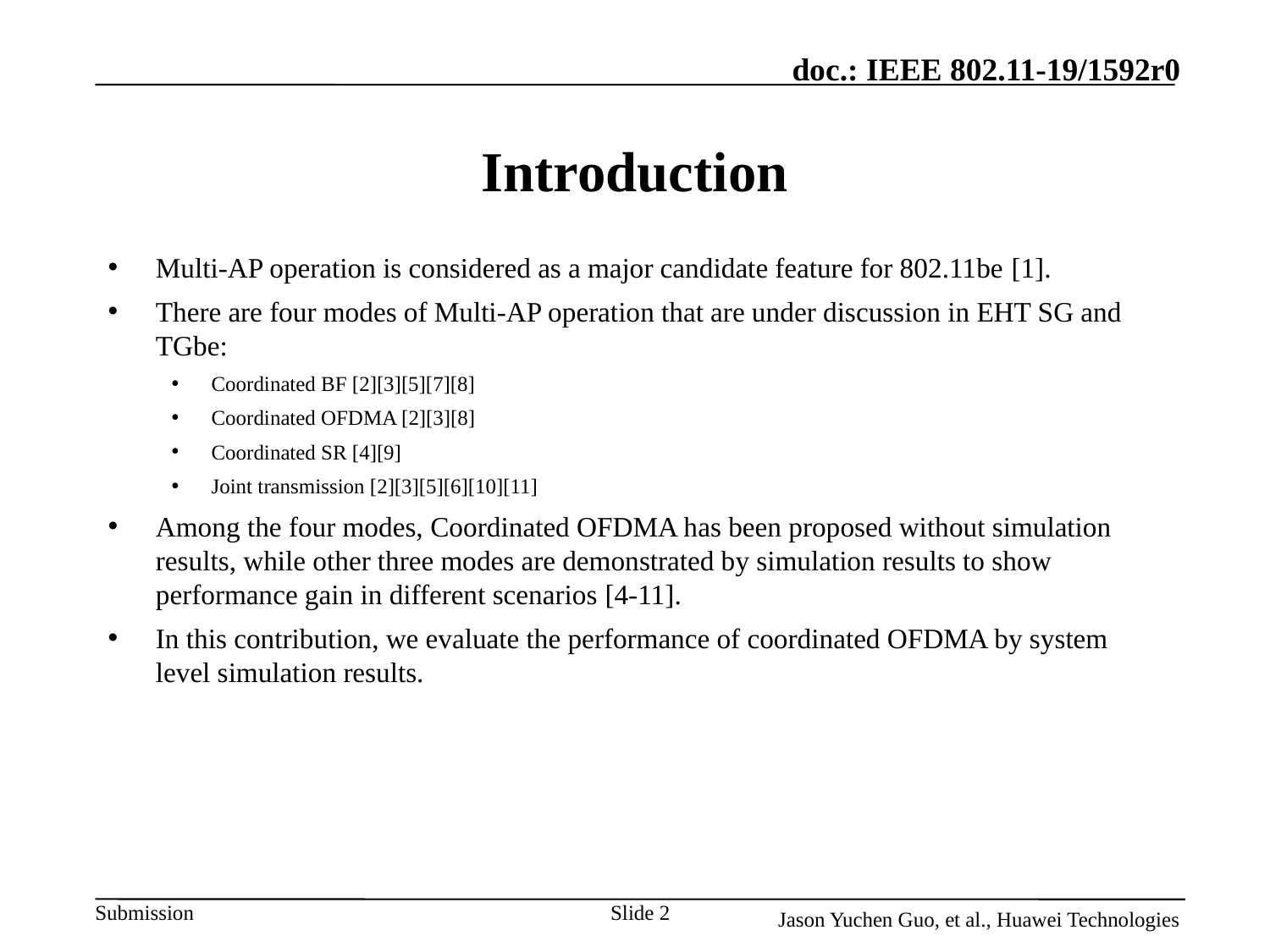

# Introduction
Multi-AP operation is considered as a major candidate feature for 802.11be [1].
There are four modes of Multi-AP operation that are under discussion in EHT SG and TGbe:
Coordinated BF [2][3][5][7][8]
Coordinated OFDMA [2][3][8]
Coordinated SR [4][9]
Joint transmission [2][3][5][6][10][11]
Among the four modes, Coordinated OFDMA has been proposed without simulation results, while other three modes are demonstrated by simulation results to show performance gain in different scenarios [4-11].
In this contribution, we evaluate the performance of coordinated OFDMA by system level simulation results.
Slide 2